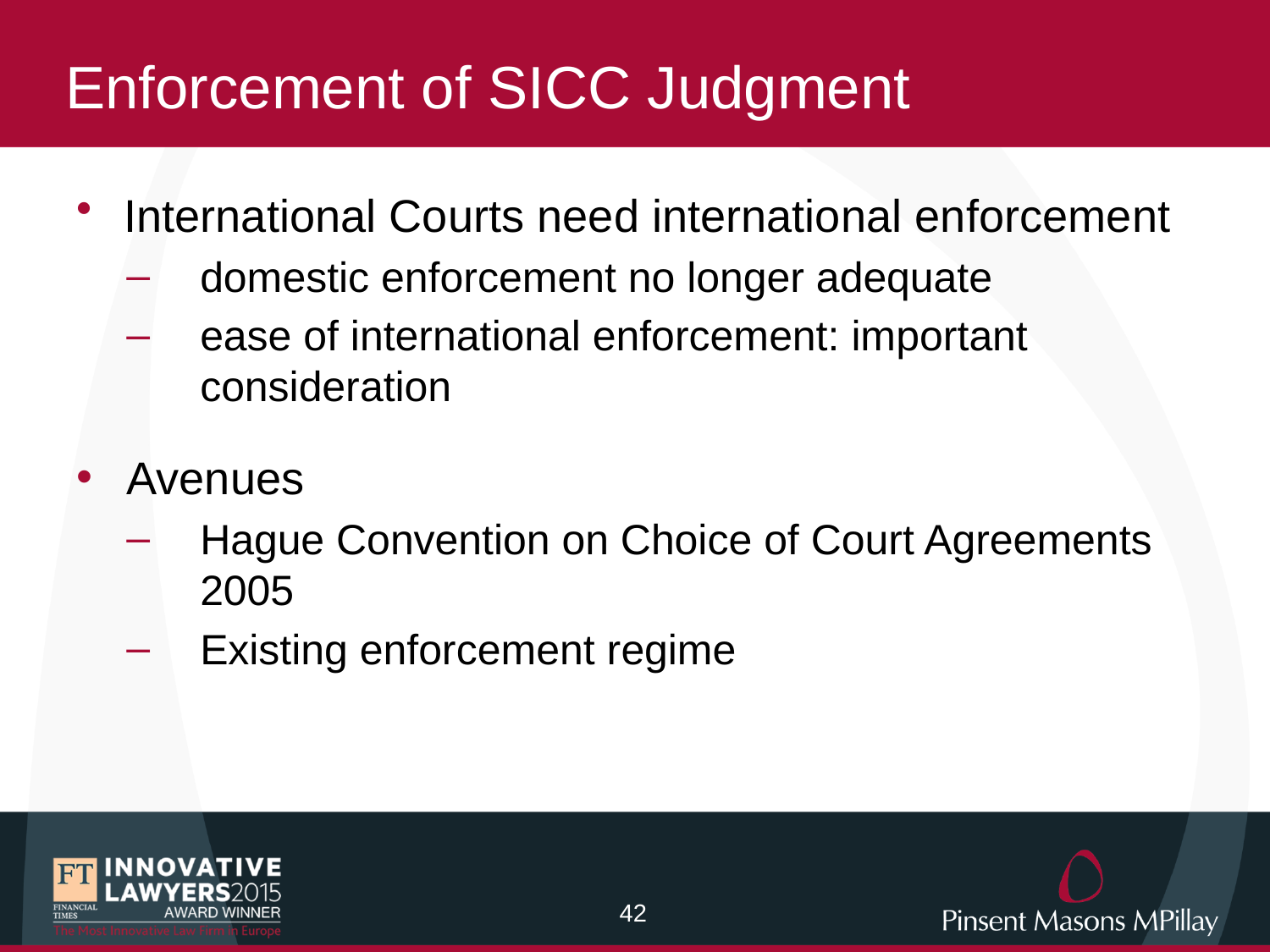

# Enforcement of SICC Judgment
International Courts need international enforcement
domestic enforcement no longer adequate
ease of international enforcement: important consideration

Avenues
Hague Convention on Choice of Court Agreements 2005
Existing enforcement regime
42